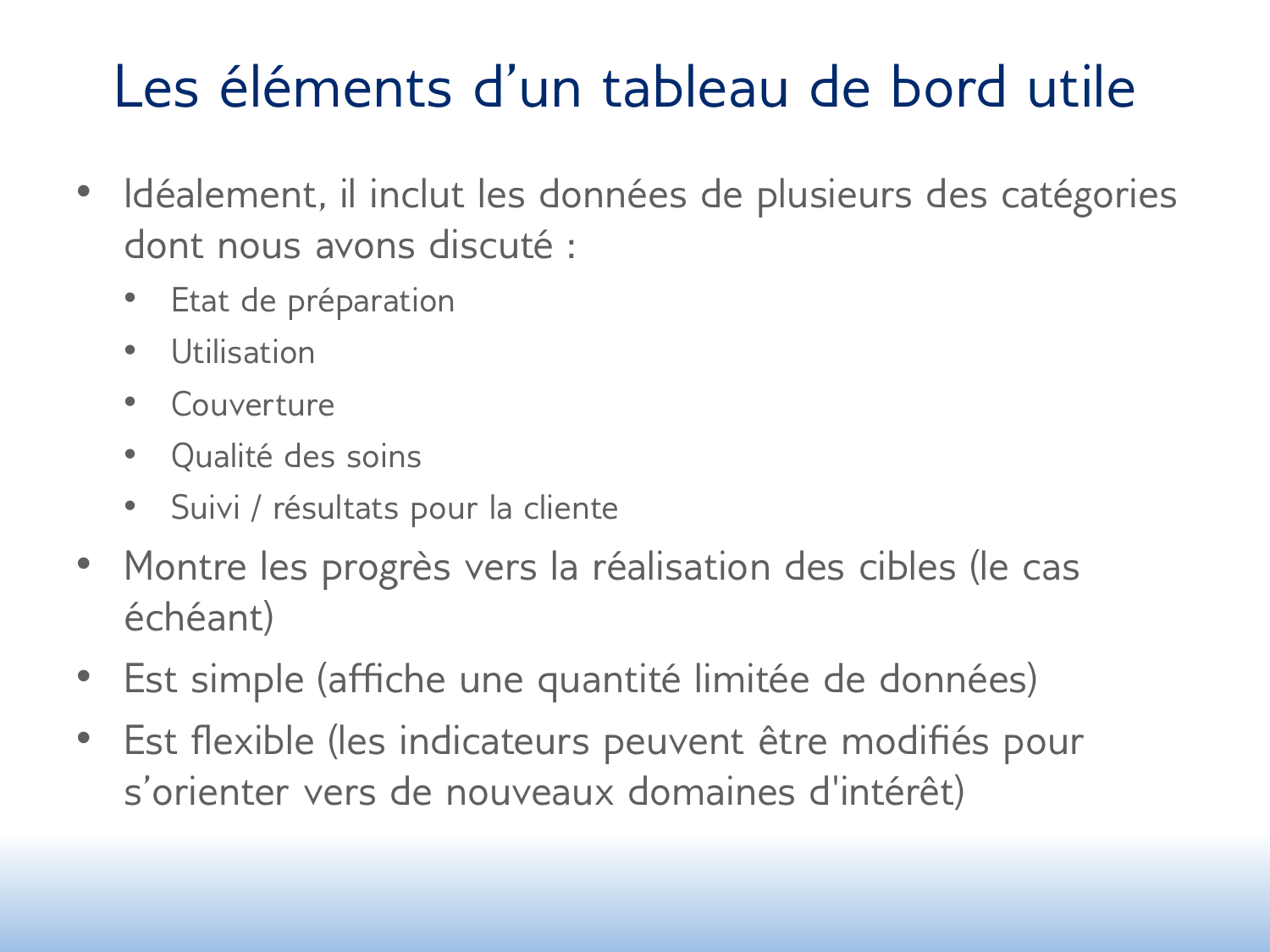

# Les éléments d’un tableau de bord utile
Idéalement, il inclut les données de plusieurs des catégories dont nous avons discuté :
Etat de préparation
Utilisation
Couverture
Qualité des soins
Suivi / résultats pour la cliente
Montre les progrès vers la réalisation des cibles (le cas échéant)
Est simple (affiche une quantité limitée de données)
Est flexible (les indicateurs peuvent être modifiés pour s’orienter vers de nouveaux domaines d'intérêt)